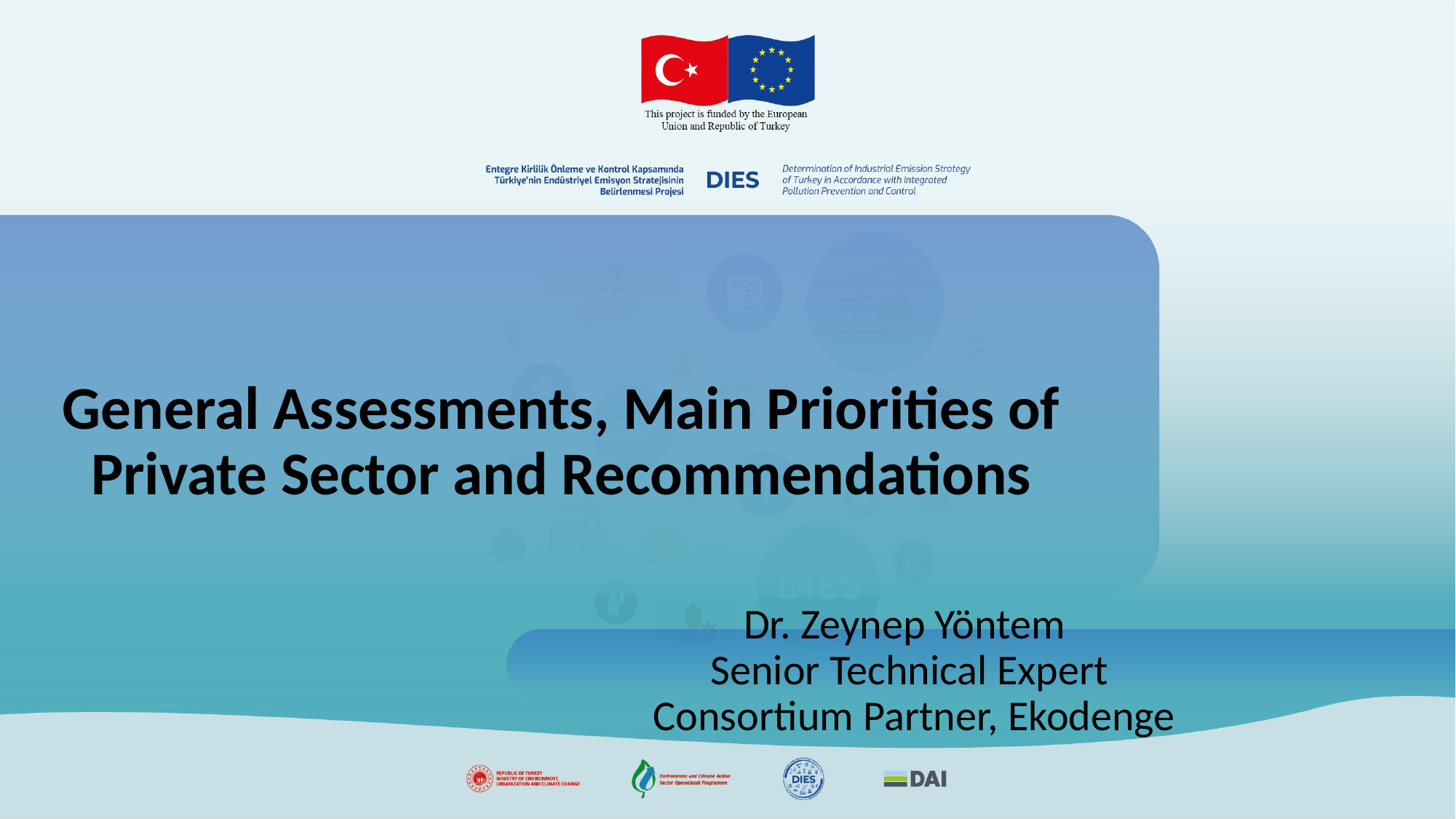

General Assessments, Main Priorities of Private Sector and Recommendations
# Dr. Zeynep Yöntem Senior Technical Expert Consortium Partner, Ekodenge